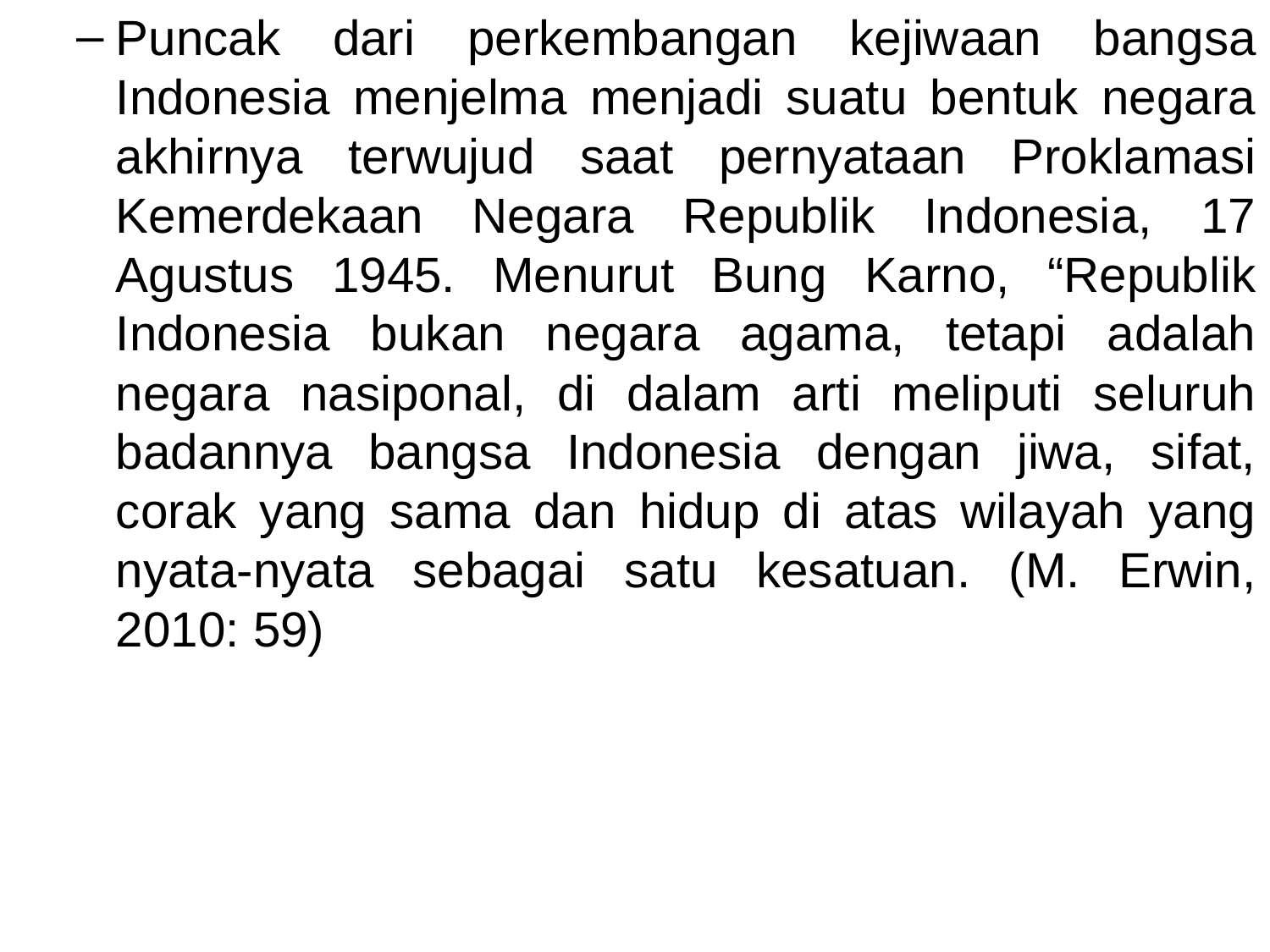

Puncak dari perkembangan kejiwaan bangsa Indonesia menjelma menjadi suatu bentuk negara akhirnya terwujud saat pernyataan Proklamasi Kemerdekaan Negara Republik Indonesia, 17 Agustus 1945. Menurut Bung Karno, “Republik Indonesia bukan negara agama, tetapi adalah negara nasiponal, di dalam arti meliputi seluruh badannya bangsa Indonesia dengan jiwa, sifat, corak yang sama dan hidup di atas wilayah yang nyata-nyata sebagai satu kesatuan. (M. Erwin, 2010: 59)